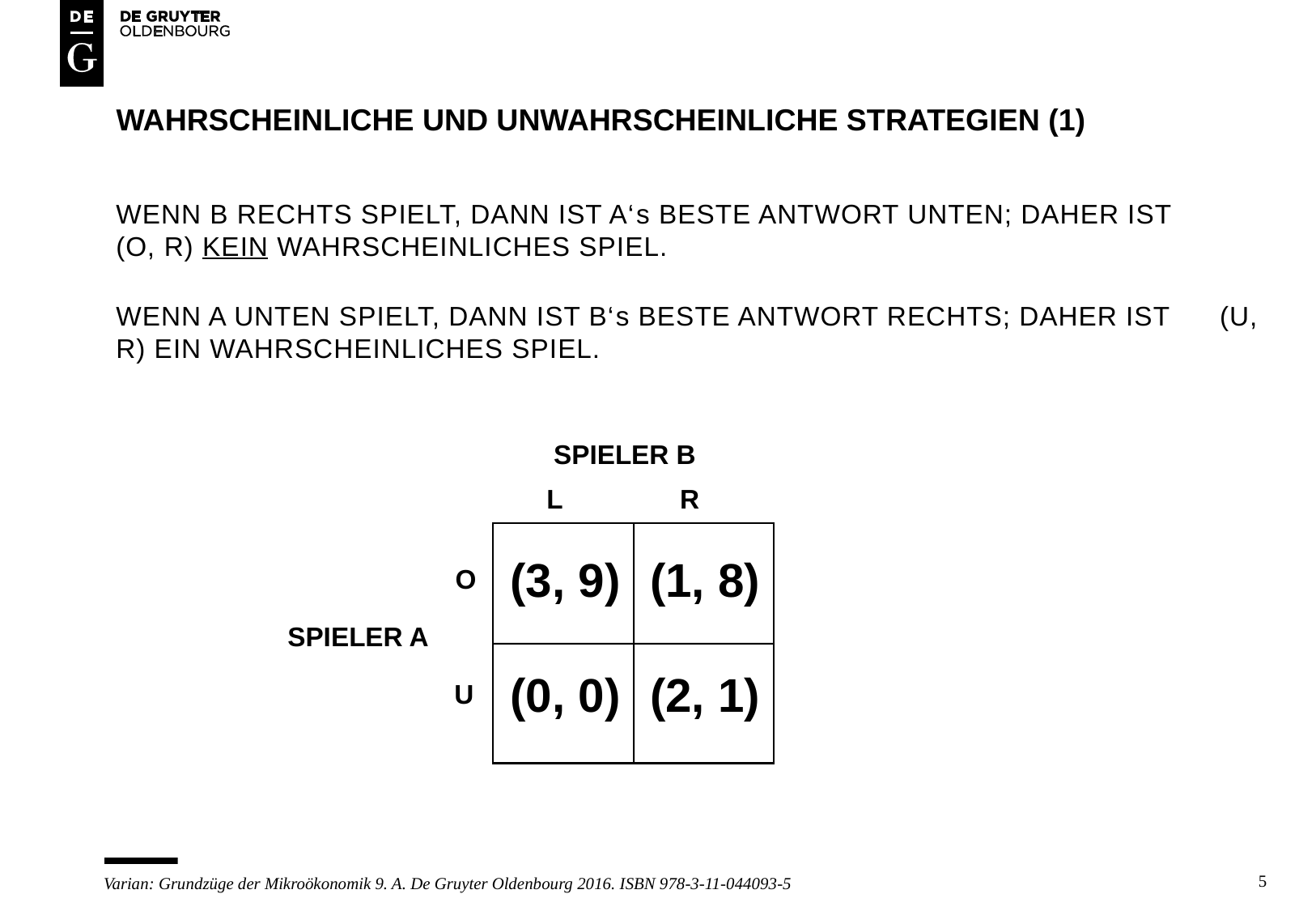

# Wahrscheinliche und unwahrscheinliche strategien (1)
Wenn b rechts spielt, dann ist A‘s beste antwort unten; daher ist
(o, R) kein wahrscheinliches spiel.
Wenn a unten spielt, dann ist b‘s beste antwort rechts; Daher ist      (u, r) ein wahrscheinliches spiel.

SPIELER B
L
R

(3, 9)
(1, 8)
O
(0, 0)
(2, 1)
U

SPIELER A
5
Varian: Grundzüge der Mikroökonomik 9. A. De Gruyter Oldenbourg 2016. ISBN 978-3-11-044093-5